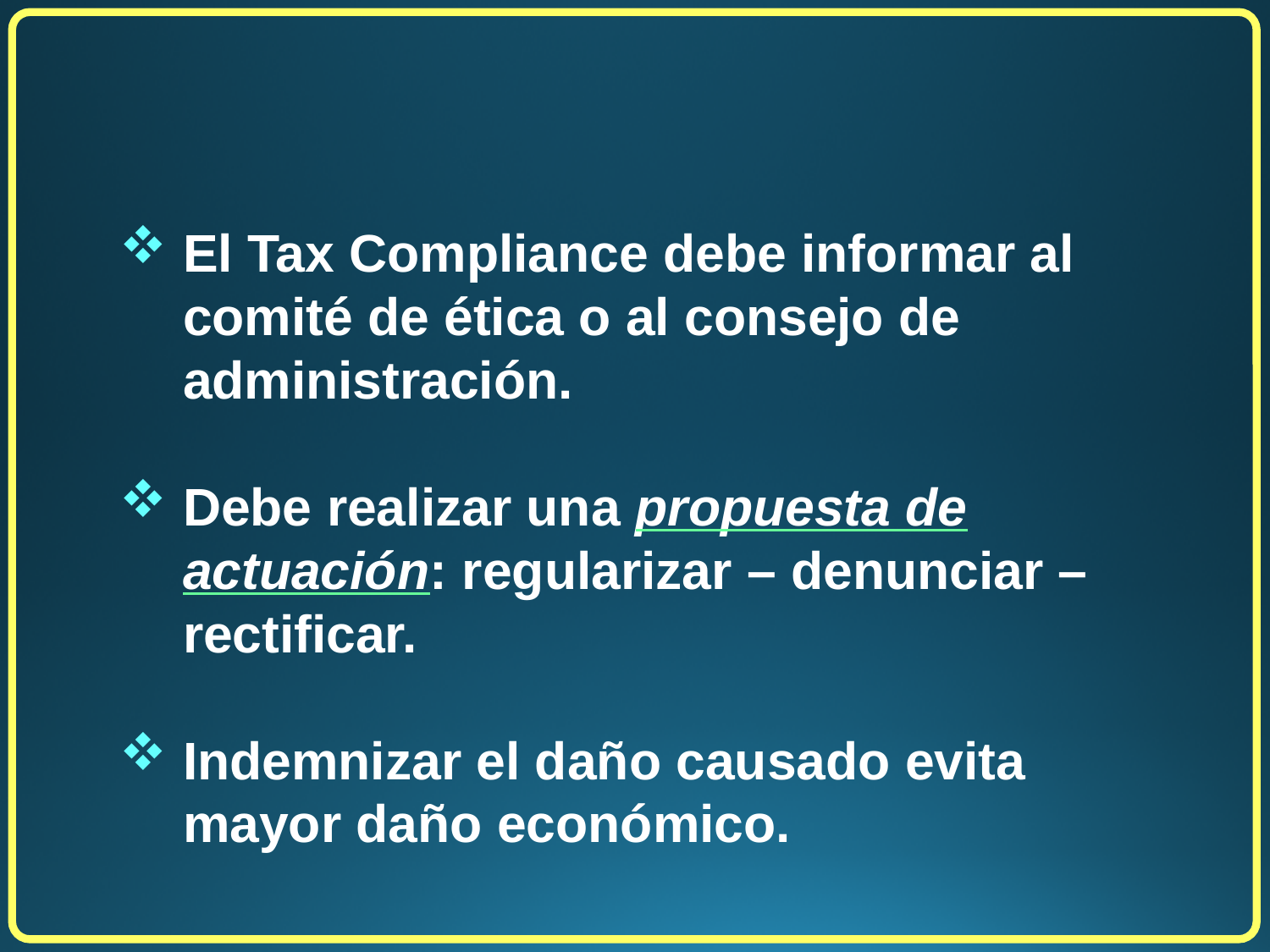

El Tax Compliance debe informar al comité de ética o al consejo de administración.

Debe realizar una propuesta de actuación: regularizar – denunciar – rectificar.

Indemnizar el daño causado evita mayor daño económico.